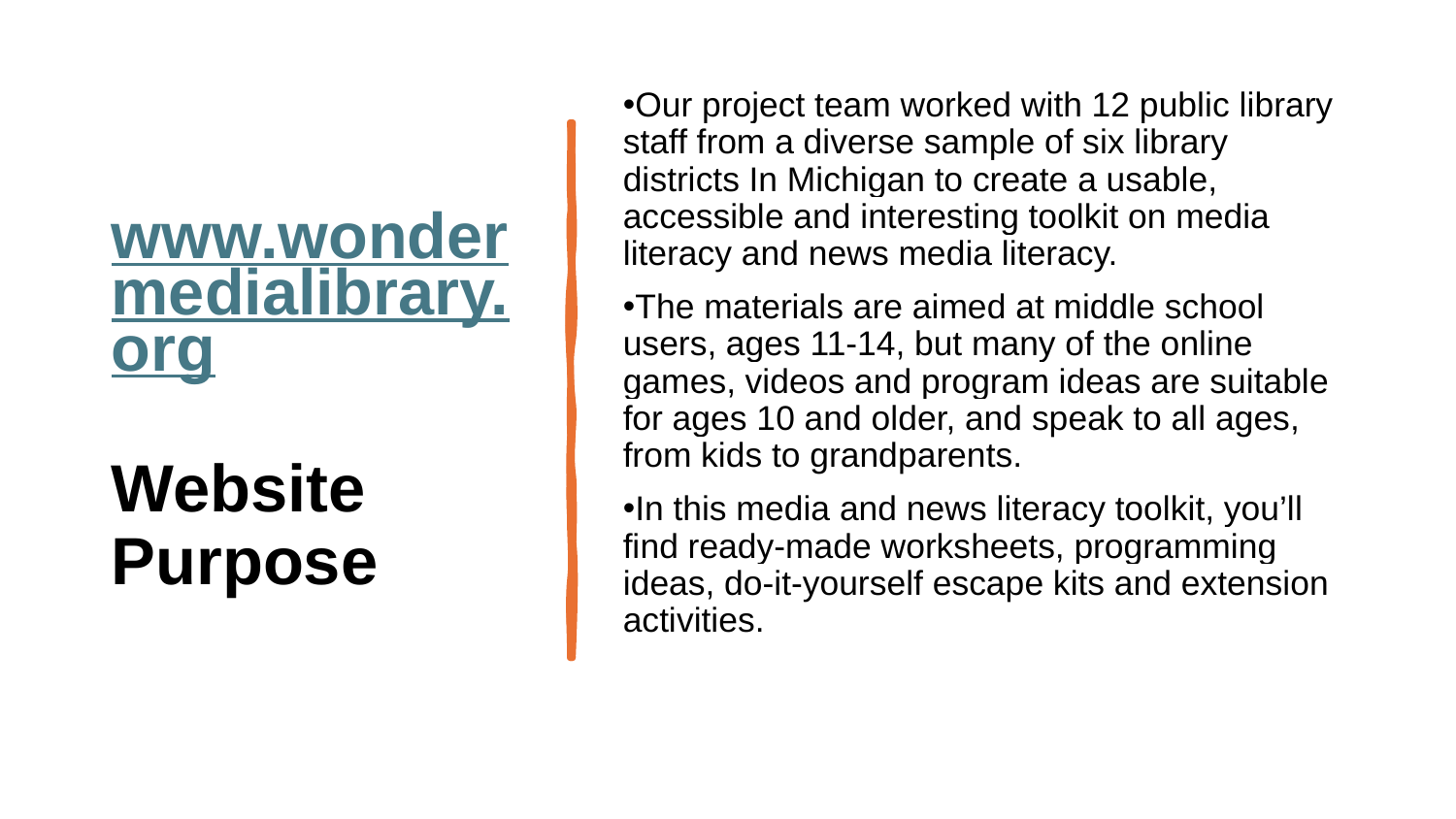

# www.wondermedialibrary.org

Website Purpose
Our project team worked with 12 public library staff from a diverse sample of six library districts In Michigan to create a usable, accessible and interesting toolkit on media literacy and news media literacy.
The materials are aimed at middle school users, ages 11-14, but many of the online games, videos and program ideas are suitable for ages 10 and older, and speak to all ages, from kids to grandparents.
In this media and news literacy toolkit, you’ll find ready-made worksheets, programming ideas, do-it-yourself escape kits and extension activities.